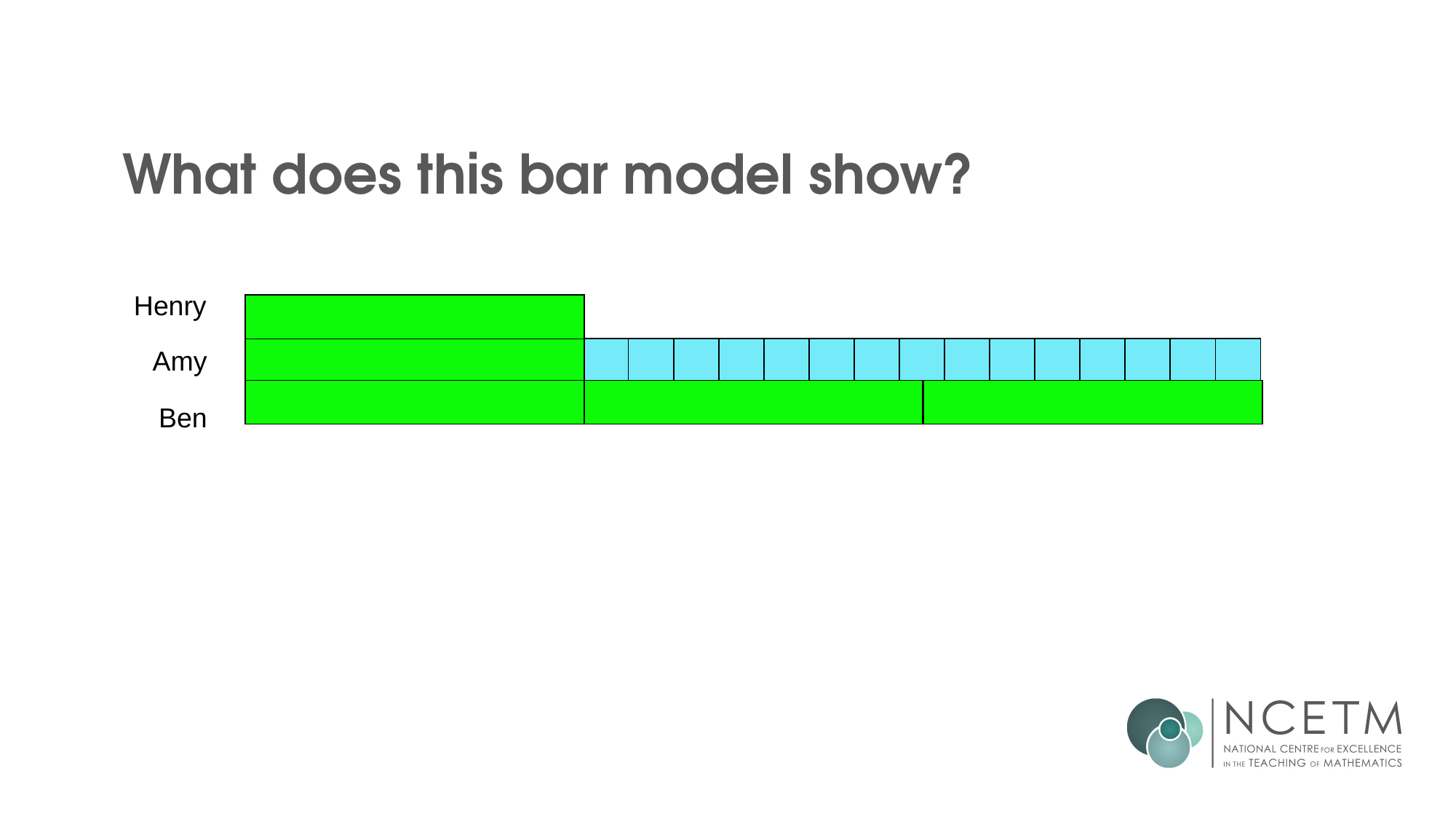

What does this bar model show?
Henry
|  |  |
| --- | --- |
Amy
|  |  |
| --- | --- |
|  |  |  |  |  |  |  |  |  |  |  |  |  |  |  |
| --- | --- | --- | --- | --- | --- | --- | --- | --- | --- | --- | --- | --- | --- | --- |

|  |  |
| --- | --- |
|  |  |
| --- | --- |
|  |  |
| --- | --- |
Ben
Henry

Amy

Ben